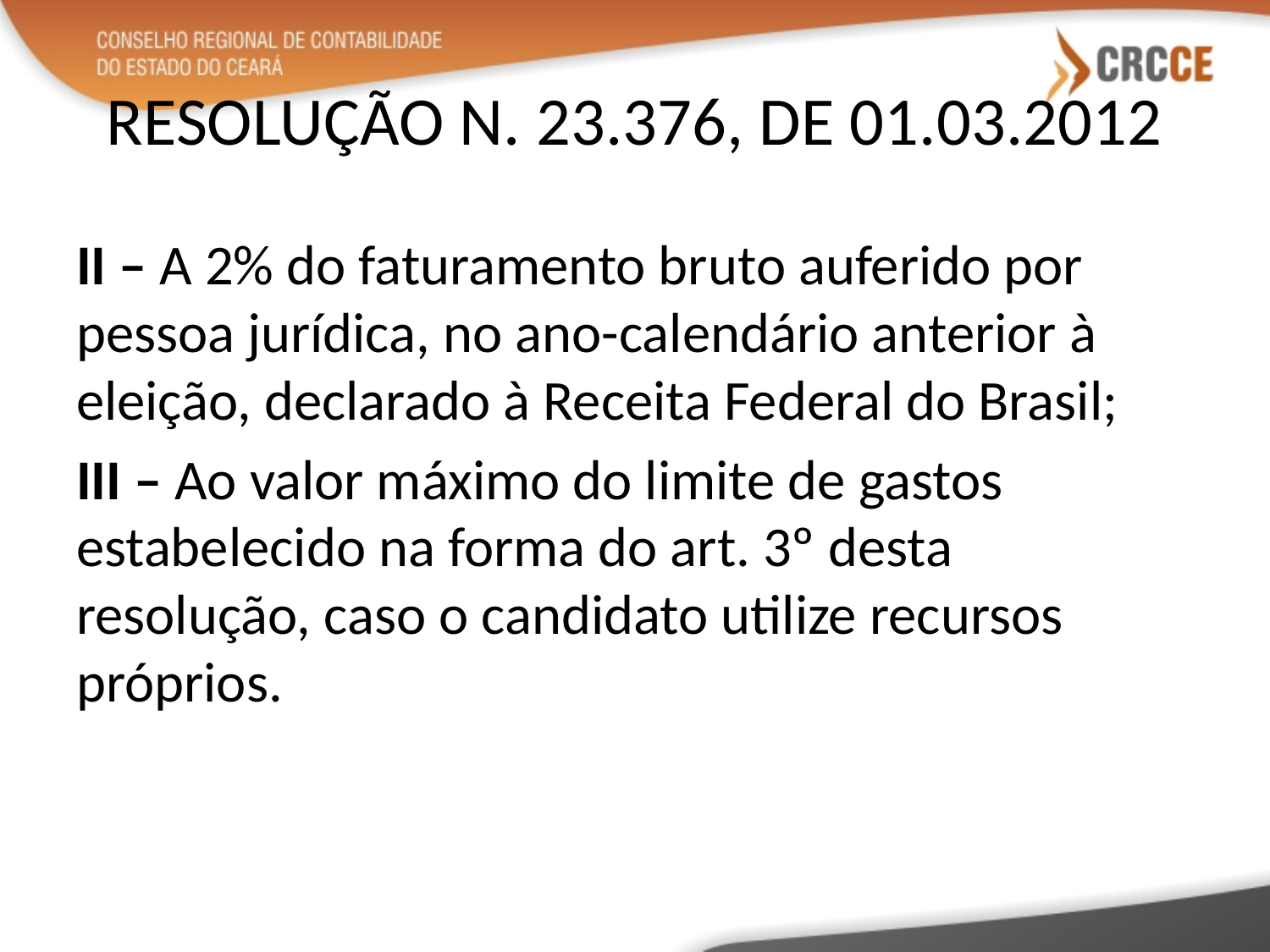

# RESOLUÇÃO N. 23.376, DE 01.03.2012
II – A 2% do faturamento bruto auferido por pessoa jurídica, no ano-calendário anterior à eleição, declarado à Receita Federal do Brasil;
III – Ao valor máximo do limite de gastos estabelecido na forma do art. 3º desta resolução, caso o candidato utilize recursos próprios.